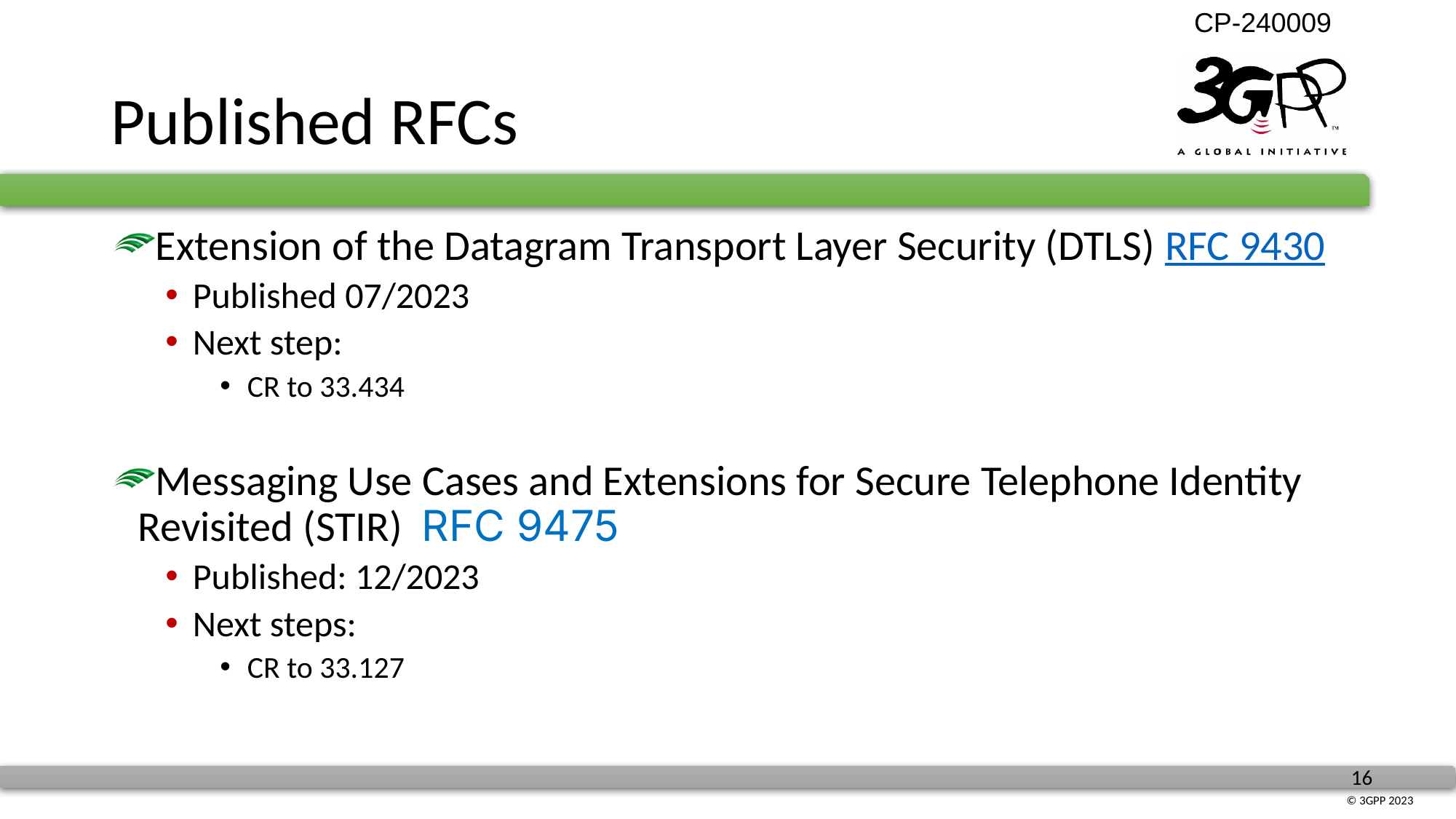

# Published RFCs
Extension of the Datagram Transport Layer Security (DTLS) RFC 9430
Published 07/2023
Next step:
CR to 33.434

Messaging Use Cases and Extensions for Secure Telephone Identity Revisited (STIR)  RFC 9475
Published: 12/2023
Next steps:
CR to 33.127